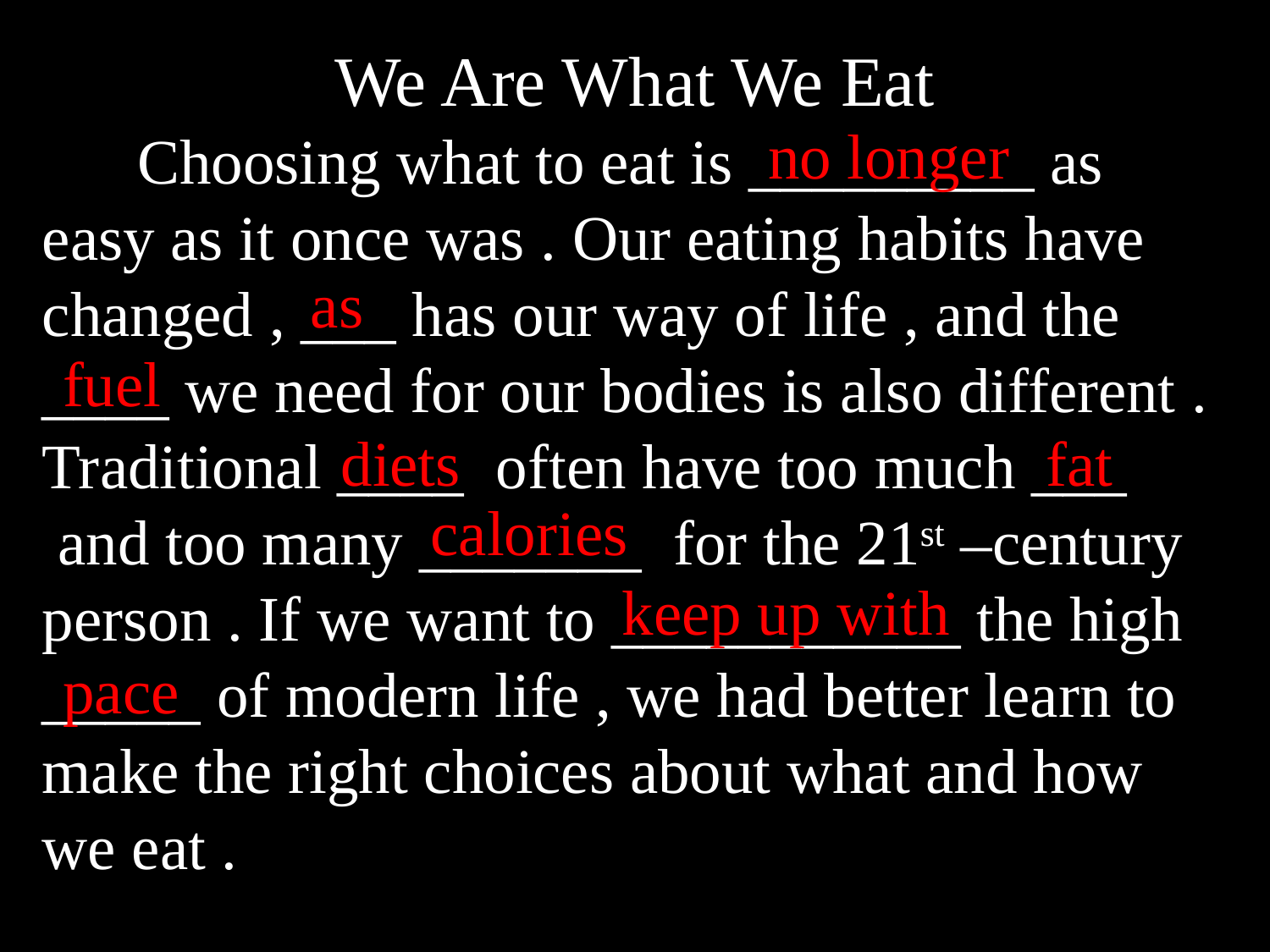

We Are What We Eat
      Choosing what to eat is _________ as easy as it once was . Our eating habits have changed , ___ has our way of life , and the ____ we need for our bodies is also different . Traditional ____  often have too much ___
 and too many _______  for the 21st –century person . If we want to ___________ the high _____ of modern life , we had better learn to make the right choices about what and how we eat .
no longer
as
fuel
diets
fat
calories
keep up with
pace